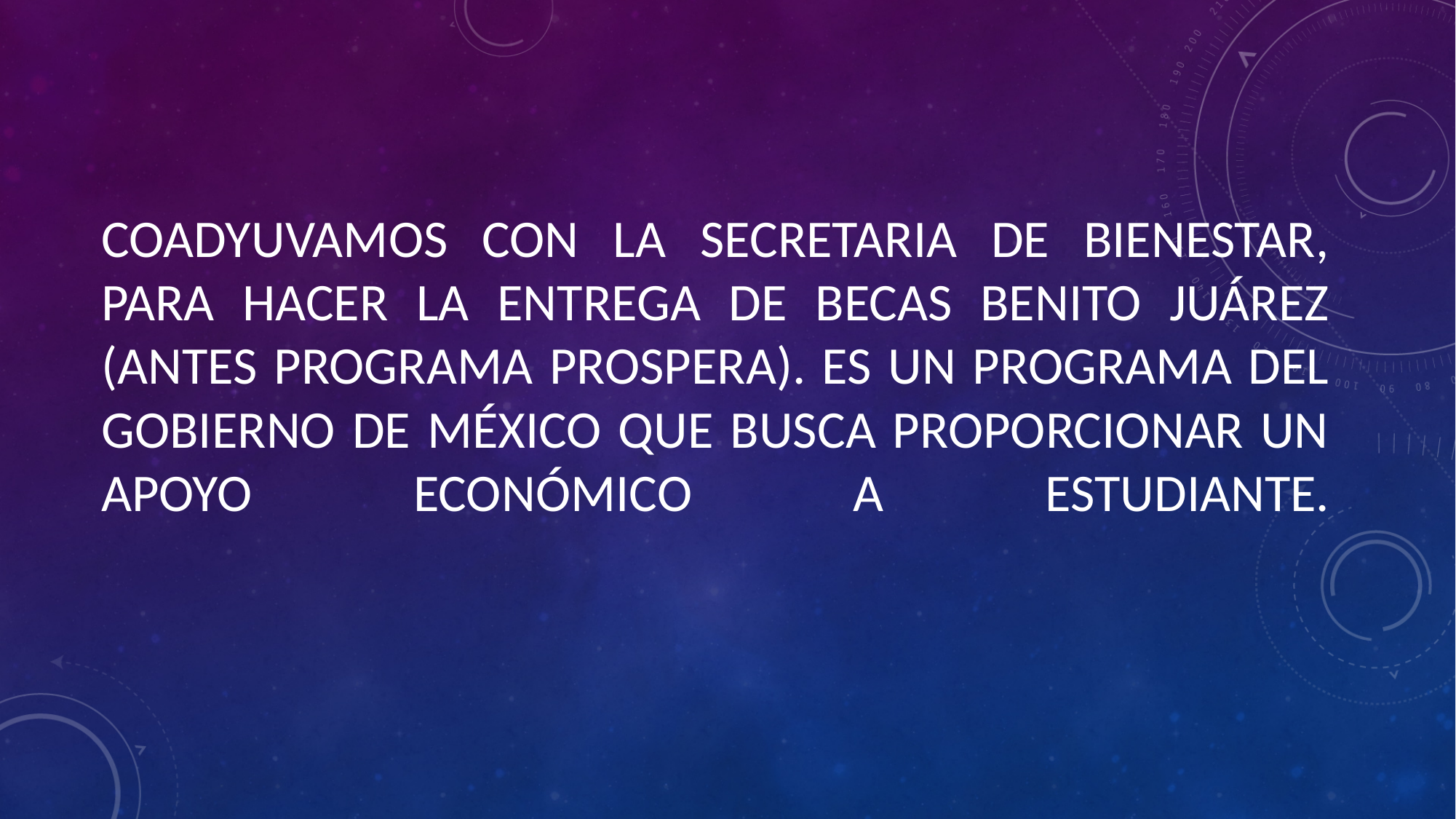

# Coadyuvamos con la Secretaria de Bienestar, para hacer la entrega de Becas Benito Juárez (antes programa Prospera). Es un programa del Gobierno de México que busca proporcionar un apoyo económico a estudiante.